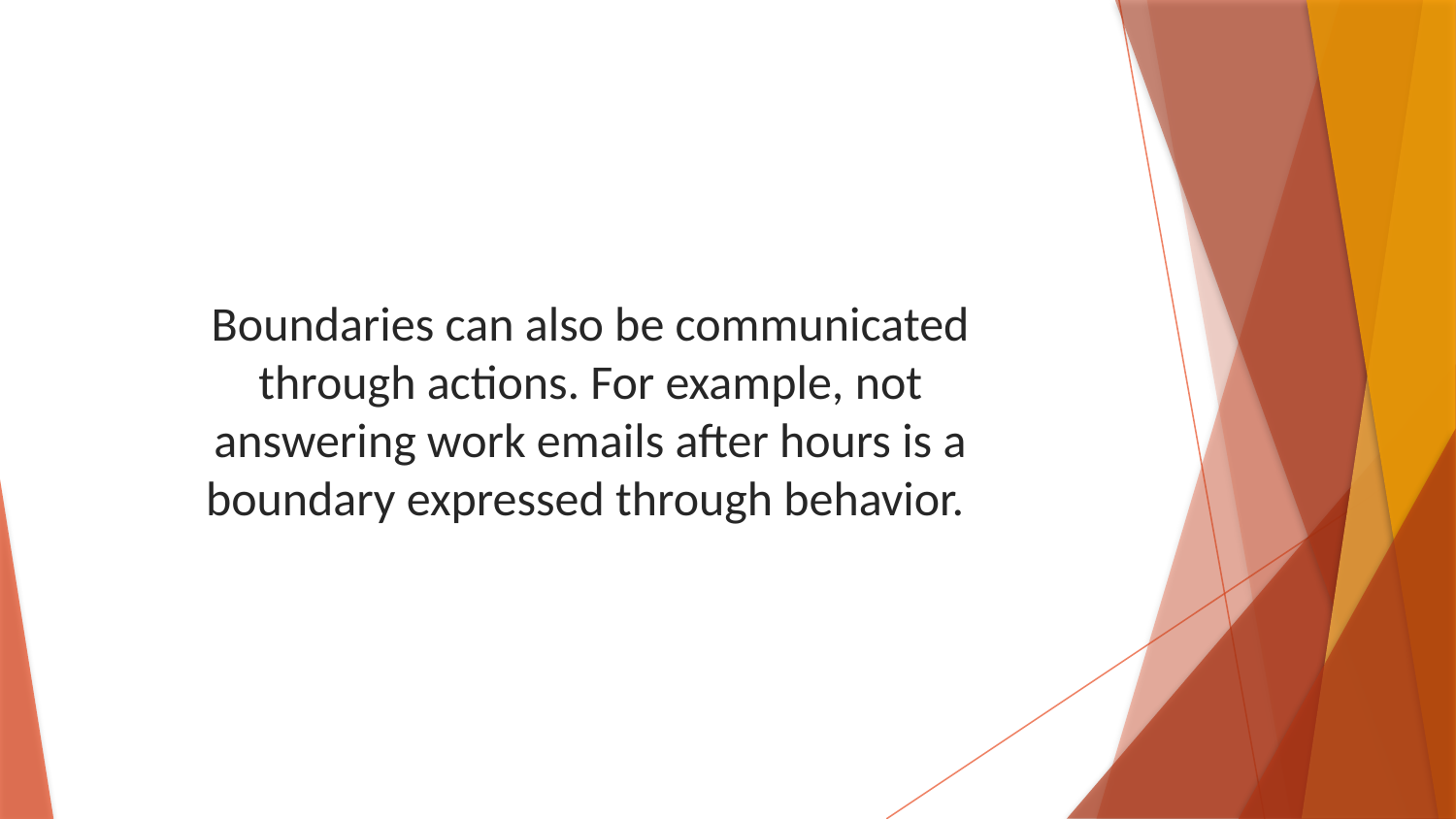

Boundaries can also be communicated through actions. For example, not answering work emails after hours is a boundary expressed through behavior.